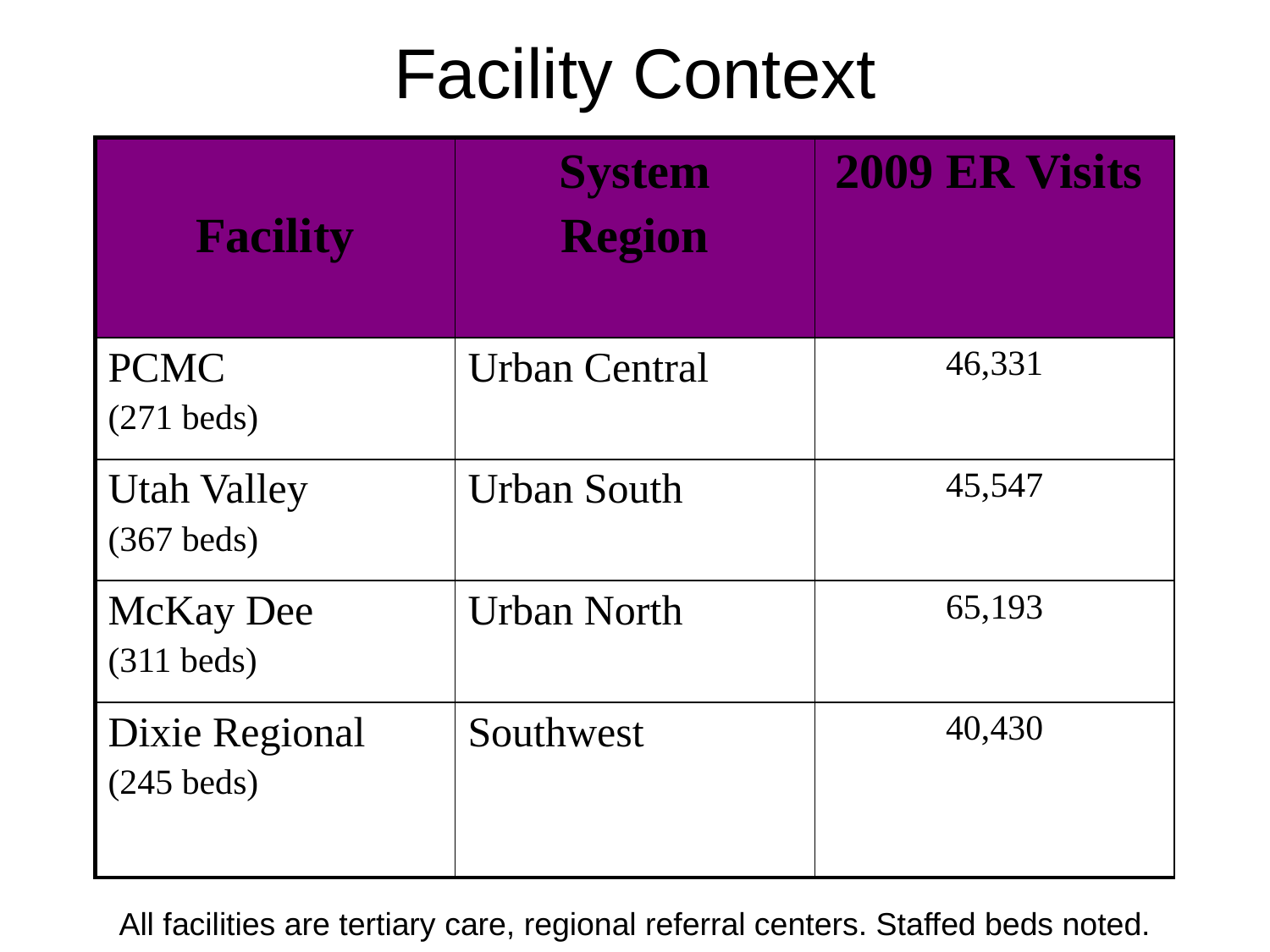

| Facility | System Region | 2009 ER Visits |
| --- | --- | --- |
| PCMC (271 beds) | Urban Central | 46,331 |
| Utah Valley (367 beds) | Urban South | 45,547 |
| McKay Dee (311 beds) | Urban North | 65,193 |
| Dixie Regional (245 beds) | Southwest | 40,430 |
# Facility Context All facilities are tertiary care, regional referral centers. Staffed beds noted.